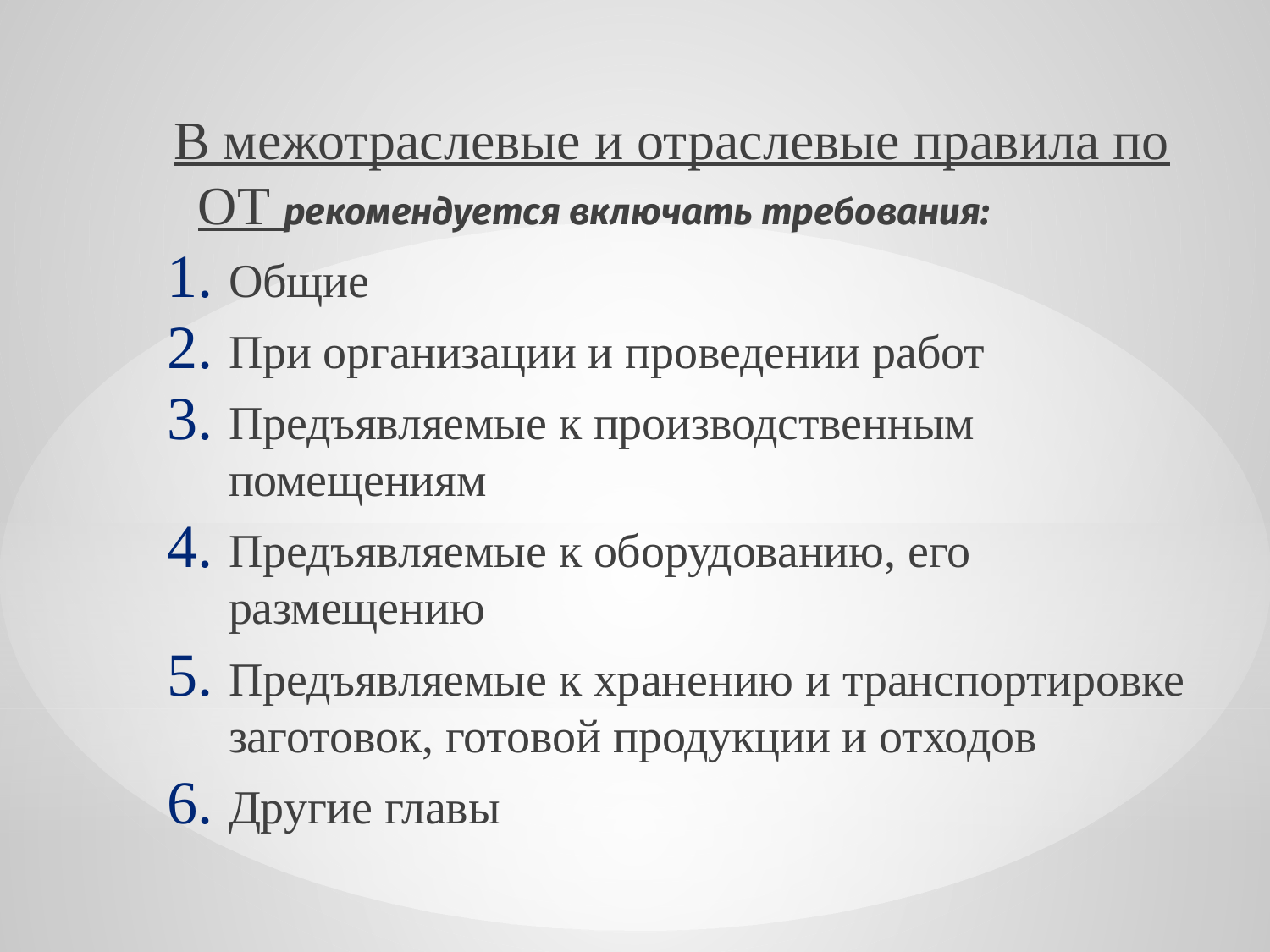

В межотраслевые и отраслевые правила по ОТ рекомендуется включать требования:
Общие
При организации и проведении работ
Предъявляемые к производственным помещениям
Предъявляемые к оборудованию, его размещению
Предъявляемые к хранению и транспортировке заготовок, готовой продукции и отходов
Другие главы